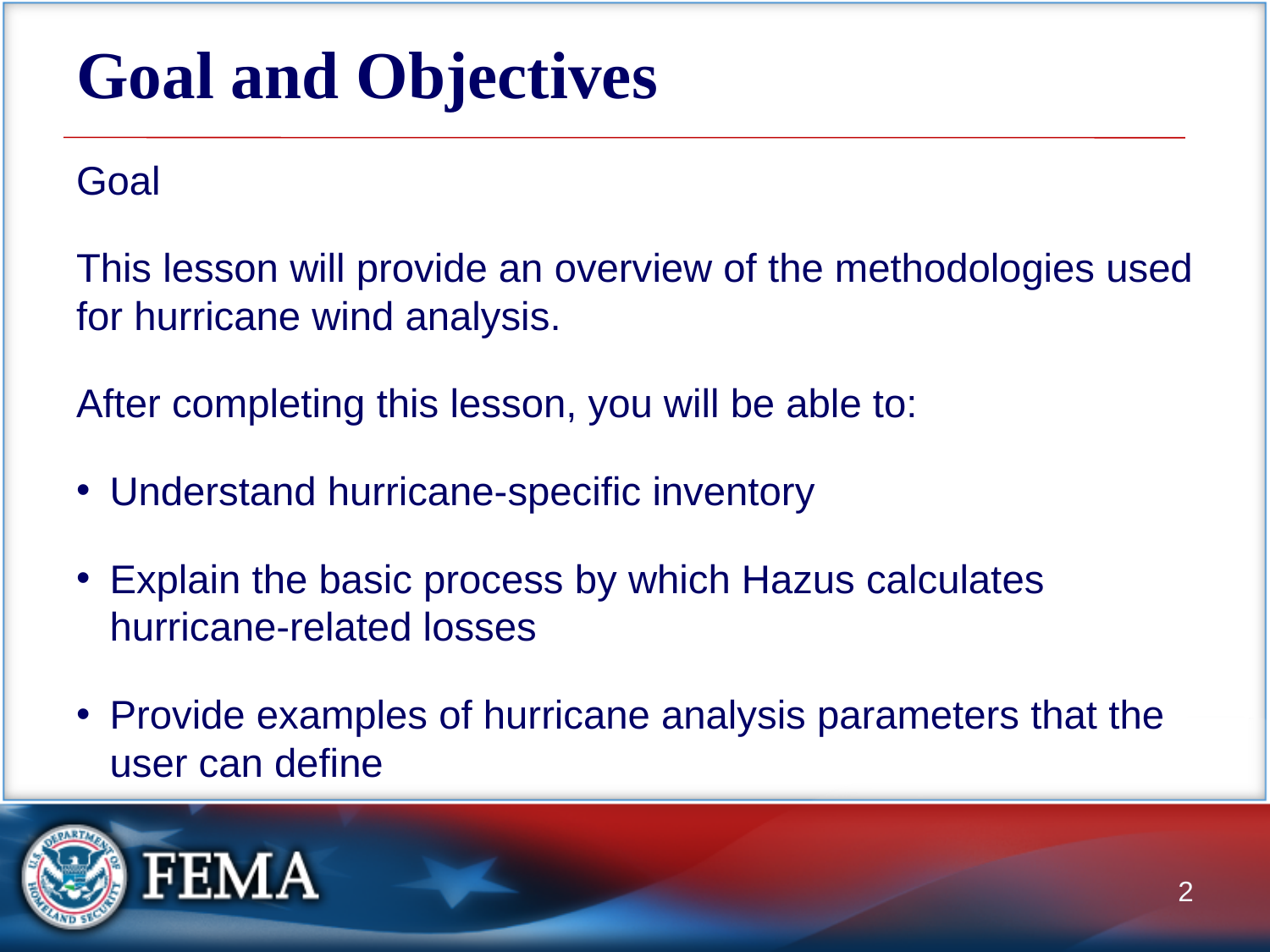

# Goal and Objectives
Goal
This lesson will provide an overview of the methodologies used for hurricane wind analysis.
After completing this lesson, you will be able to:
Understand hurricane-specific inventory
Explain the basic process by which Hazus calculates hurricane-related losses
Provide examples of hurricane analysis parameters that the user can define
2